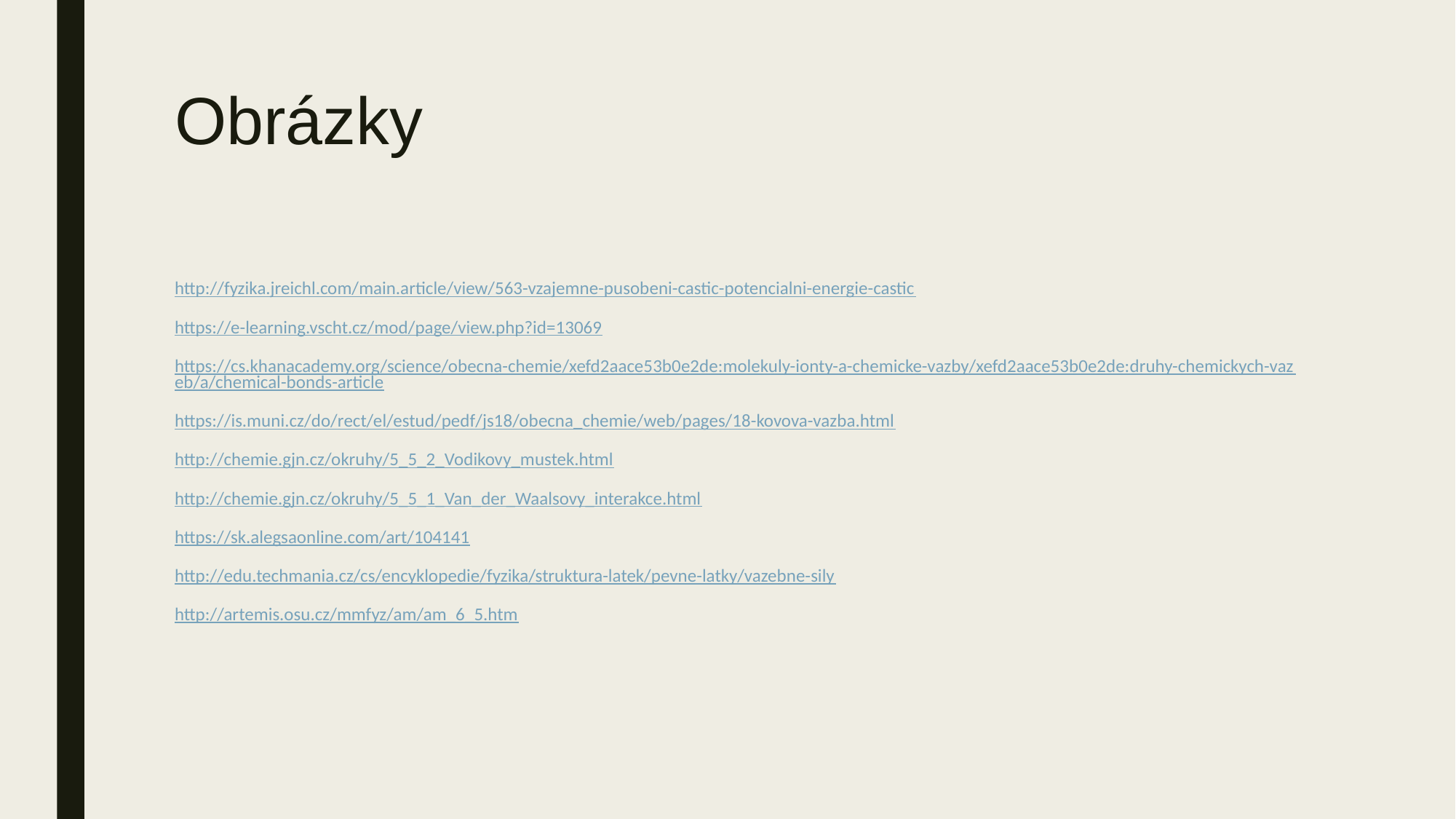

# Obrázky
http://fyzika.jreichl.com/main.article/view/563-vzajemne-pusobeni-castic-potencialni-energie-castic
https://e-learning.vscht.cz/mod/page/view.php?id=13069
https://cs.khanacademy.org/science/obecna-chemie/xefd2aace53b0e2de:molekuly-ionty-a-chemicke-vazby/xefd2aace53b0e2de:druhy-chemickych-vazeb/a/chemical-bonds-article
https://is.muni.cz/do/rect/el/estud/pedf/js18/obecna_chemie/web/pages/18-kovova-vazba.html
http://chemie.gjn.cz/okruhy/5_5_2_Vodikovy_mustek.html
http://chemie.gjn.cz/okruhy/5_5_1_Van_der_Waalsovy_interakce.html
https://sk.alegsaonline.com/art/104141
http://edu.techmania.cz/cs/encyklopedie/fyzika/struktura-latek/pevne-latky/vazebne-sily
http://artemis.osu.cz/mmfyz/am/am_6_5.htm